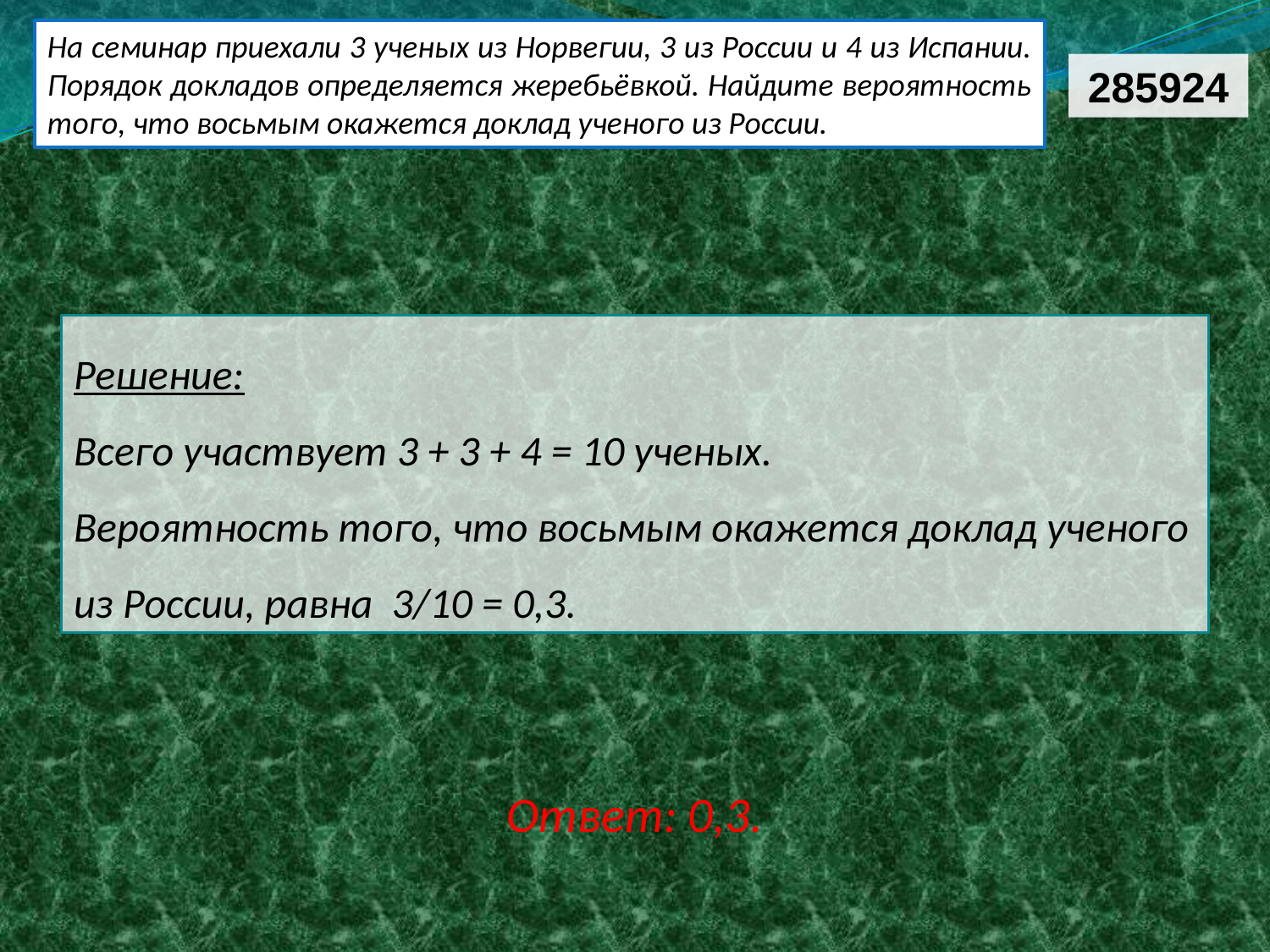

На семинар приехали 3 ученых из Норвегии, 3 из России и 4 из Испании. Порядок докладов определяется жеребьёвкой. Найдите вероятность того, что восьмым окажется доклад ученого из России.
285924
Решение:
Всего участвует 3 + 3 + 4 = 10 ученых.
Вероятность того, что восьмым окажется доклад ученого из России, равна  3/10 = 0,3.
Ответ: 0,3.